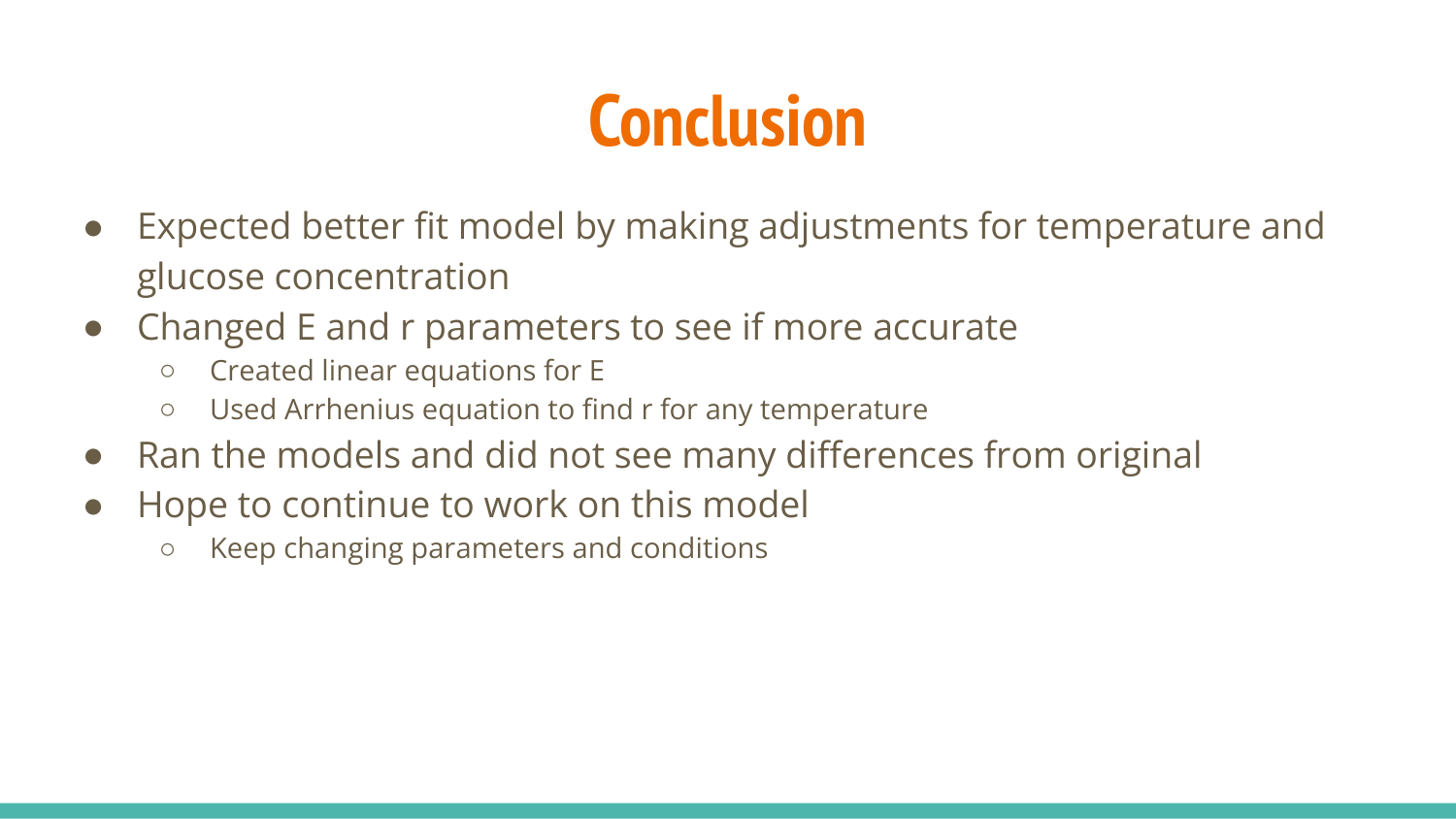

# Conclusion
Expected better fit model by making adjustments for temperature and glucose concentration
Changed E and r parameters to see if more accurate
Created linear equations for E
Used Arrhenius equation to find r for any temperature
Ran the models and did not see many differences from original
Hope to continue to work on this model
Keep changing parameters and conditions